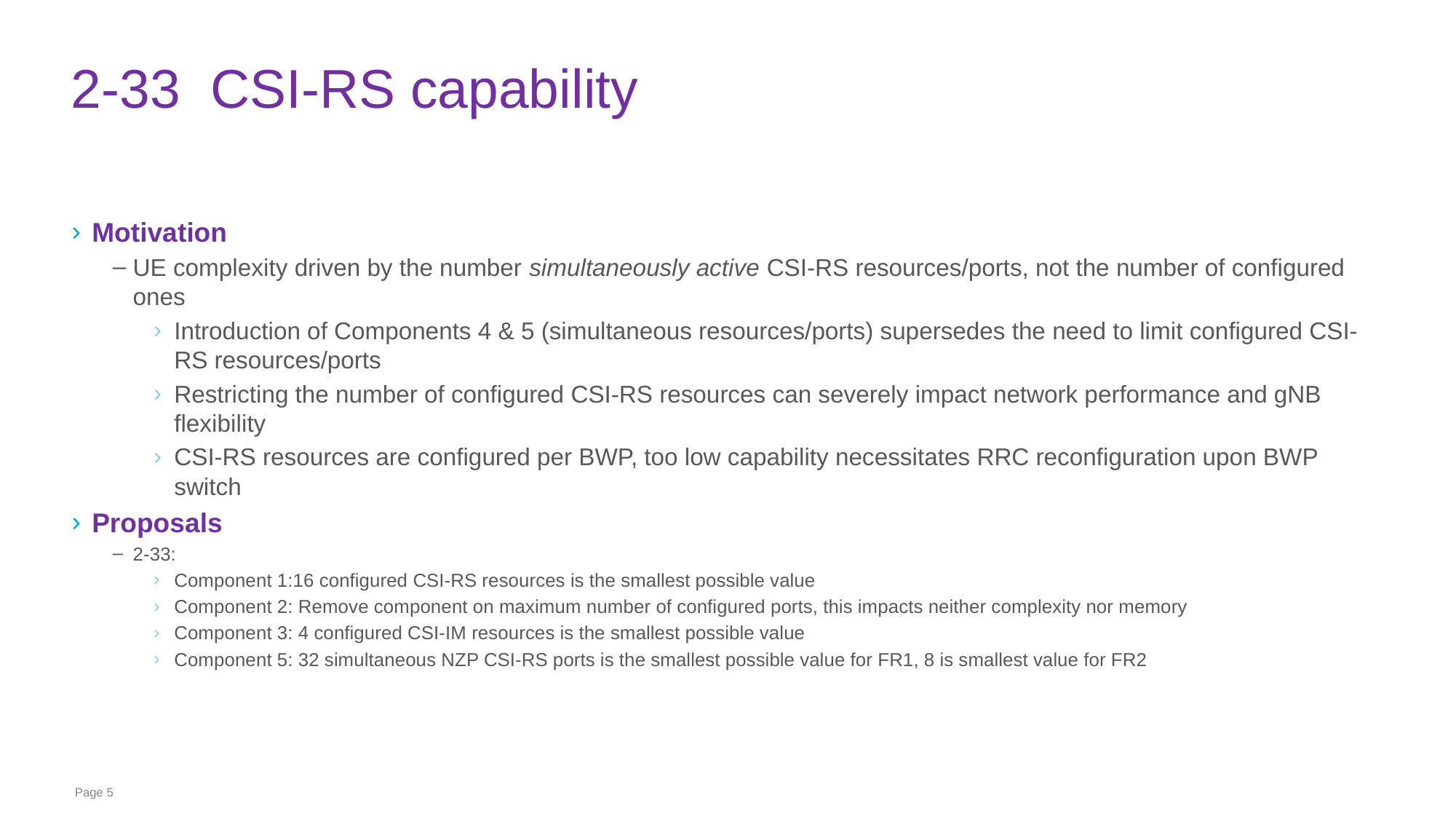

# 2-33  CSI-RS capability
Motivation
UE complexity driven by the number simultaneously active CSI-RS resources/ports, not the number of configured ones
Introduction of Components 4 & 5 (simultaneous resources/ports) supersedes the need to limit configured CSI-RS resources/ports
Restricting the number of configured CSI-RS resources can severely impact network performance and gNB flexibility
CSI-RS resources are configured per BWP, too low capability necessitates RRC reconfiguration upon BWP switch
Proposals
2-33:
Component 1:16 configured CSI-RS resources is the smallest possible value
Component 2: Remove component on maximum number of configured ports, this impacts neither complexity nor memory
Component 3: 4 configured CSI-IM resources is the smallest possible value
Component 5: 32 simultaneous NZP CSI-RS ports is the smallest possible value for FR1, 8 is smallest value for FR2